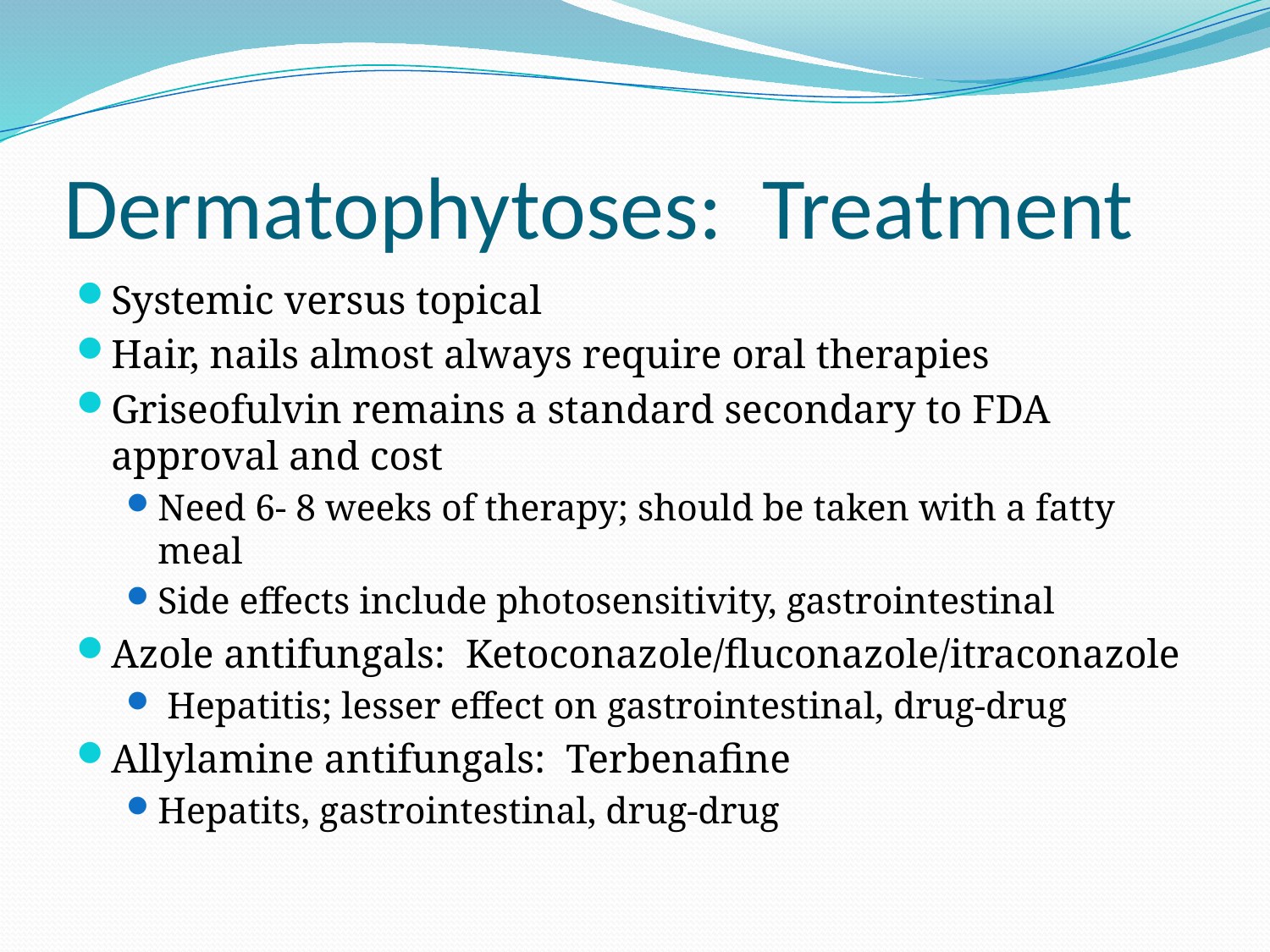

# Dermatophytoses:  Treatment
Systemic versus topical
Hair, nails almost always require oral therapies
Griseofulvin remains a standard secondary to FDA approval and cost
Need 6- 8 weeks of therapy; should be taken with a fatty meal
Side effects include photosensitivity, gastrointestinal
Azole antifungals:  Ketoconazole/fluconazole/itraconazole
 Hepatitis; lesser effect on gastrointestinal, drug-drug
Allylamine antifungals:  Terbenafine
Hepatits, gastrointestinal, drug-drug